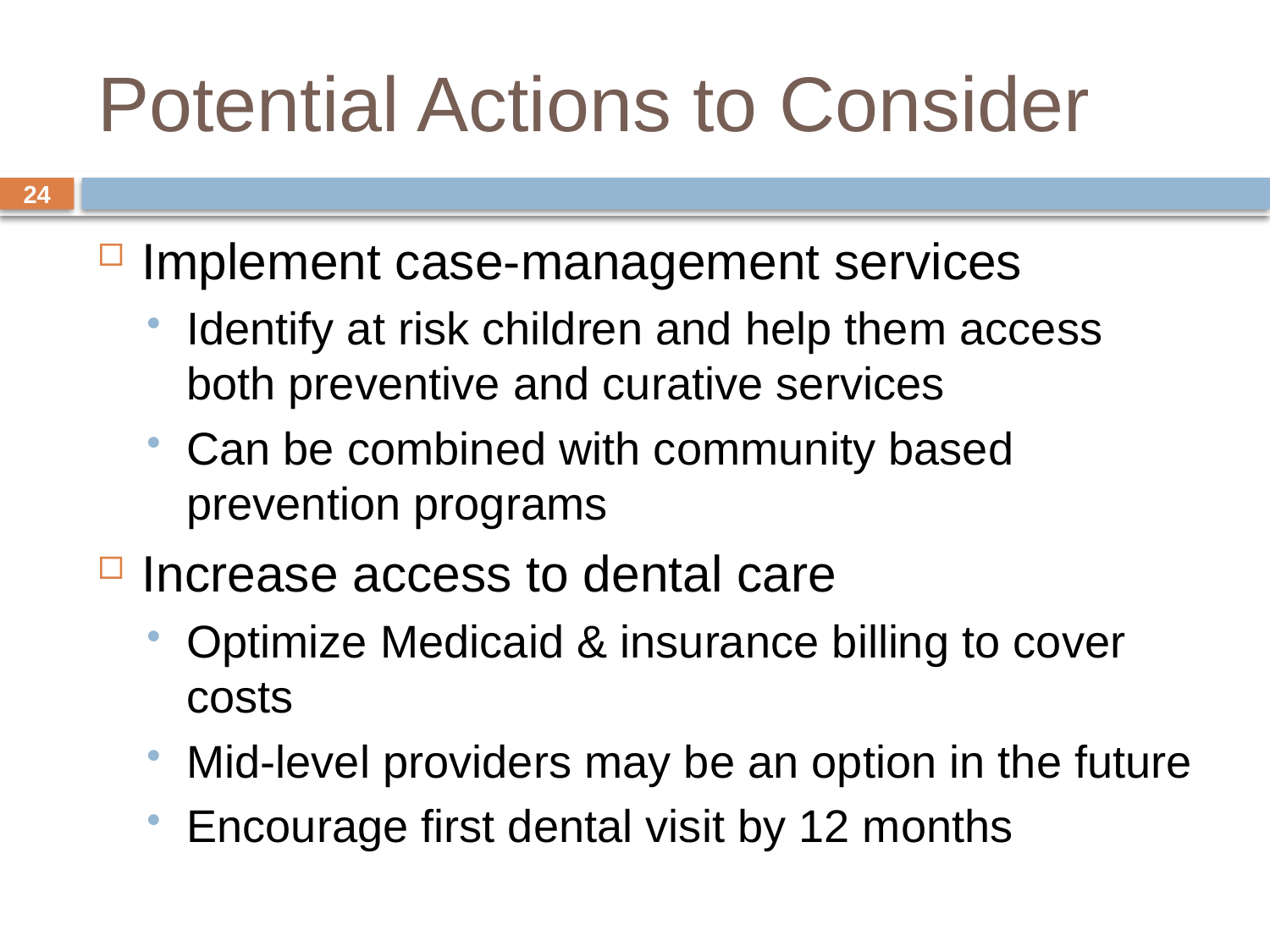

# Potential Actions to Consider
24
Implement case-management services
Identify at risk children and help them access both preventive and curative services
Can be combined with community based prevention programs
Increase access to dental care
Optimize Medicaid & insurance billing to cover costs
Mid-level providers may be an option in the future
Encourage first dental visit by 12 months